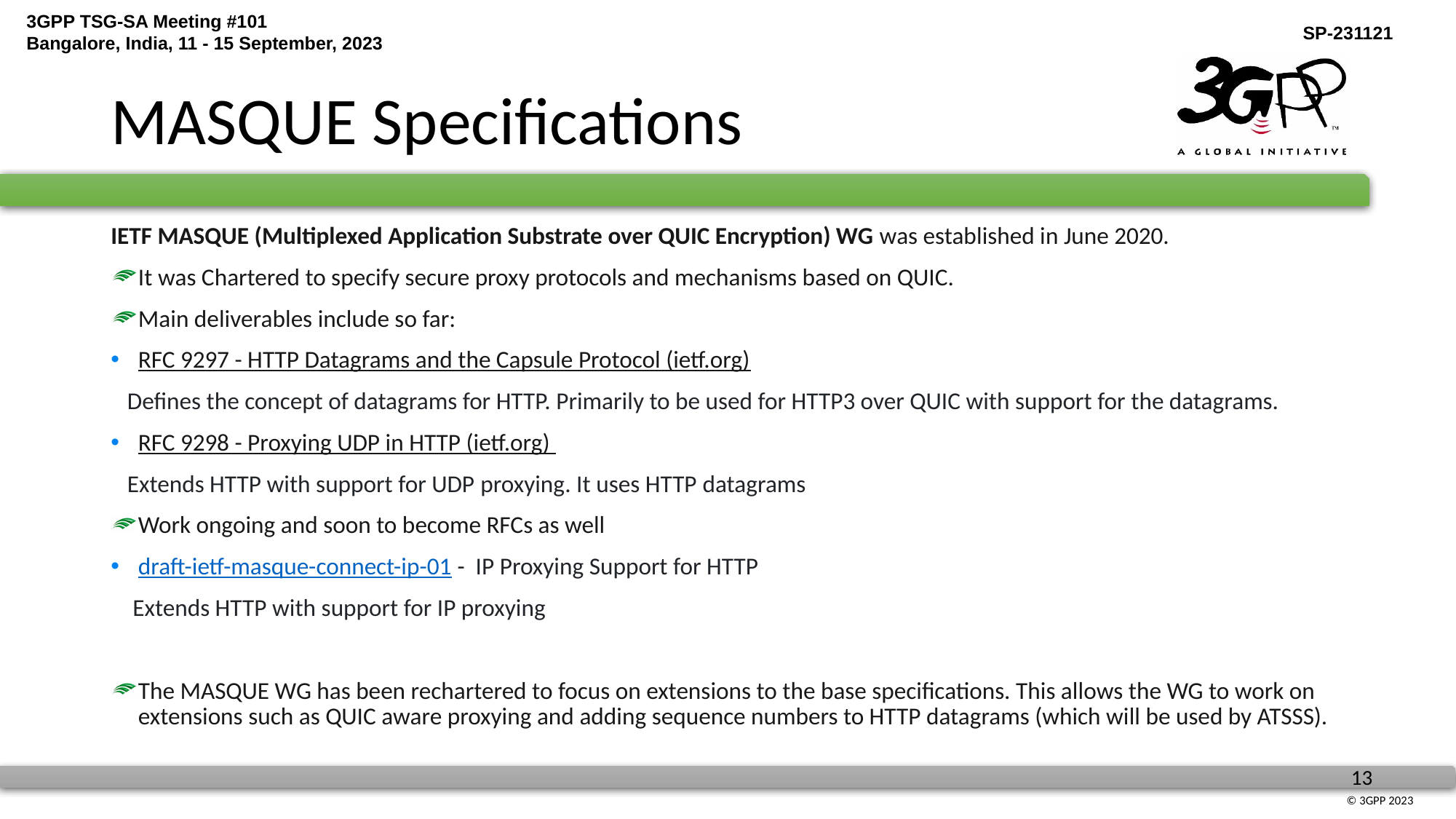

# MASQUE Specifications
IETF MASQUE (Multiplexed Application Substrate over QUIC Encryption) WG was established in June 2020.​
It was Chartered to specify secure proxy protocols and mechanisms based on QUIC.
Main deliverables include so far:​
RFC 9297 - HTTP Datagrams and the Capsule Protocol (ietf.org)​
   Defines the concept of datagrams for HTTP. Primarily to be used for HTTP3 over QUIC with support for the datagrams. ​
RFC 9298 - Proxying UDP in HTTP (ietf.org) ​
   Extends HTTP with support for UDP proxying. It uses HTTP datagrams​
Work ongoing and soon to become RFCs as well​
draft-ietf-masque-connect-ip-01 -  IP Proxying Support for HTTP ​
    Extends HTTP with support for IP proxying​

The MASQUE WG has been rechartered to focus on extensions to the base specifications. This allows the WG to work on extensions such as QUIC aware proxying and adding sequence numbers to HTTP datagrams (which will be used by ATSSS).